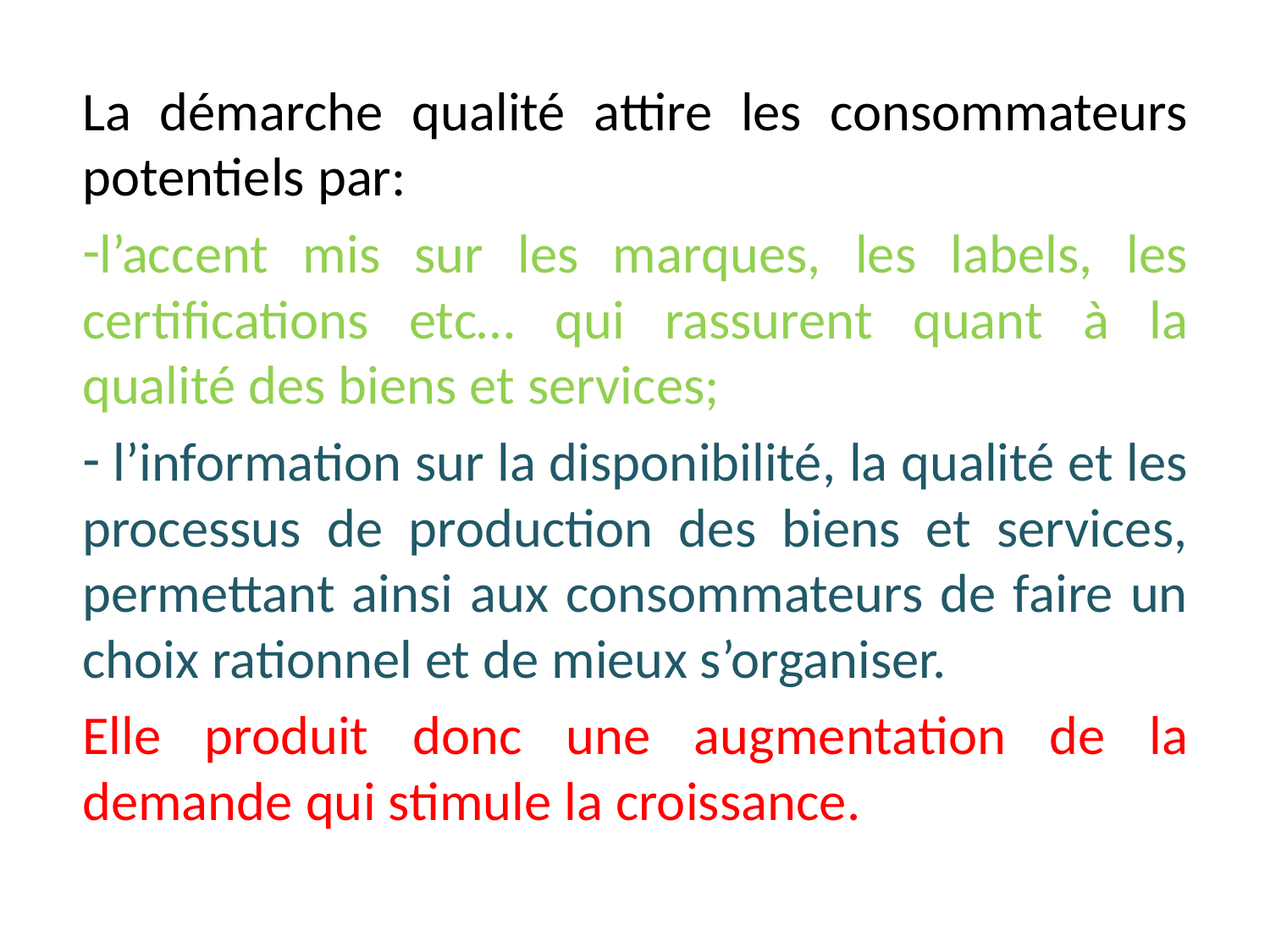

La démarche qualité attire les consommateurs potentiels par:
l’accent mis sur les marques, les labels, les certifications etc… qui rassurent quant à la qualité des biens et services;
 l’information sur la disponibilité, la qualité et les processus de production des biens et services, permettant ainsi aux consommateurs de faire un choix rationnel et de mieux s’organiser.
Elle produit donc une augmentation de la demande qui stimule la croissance.